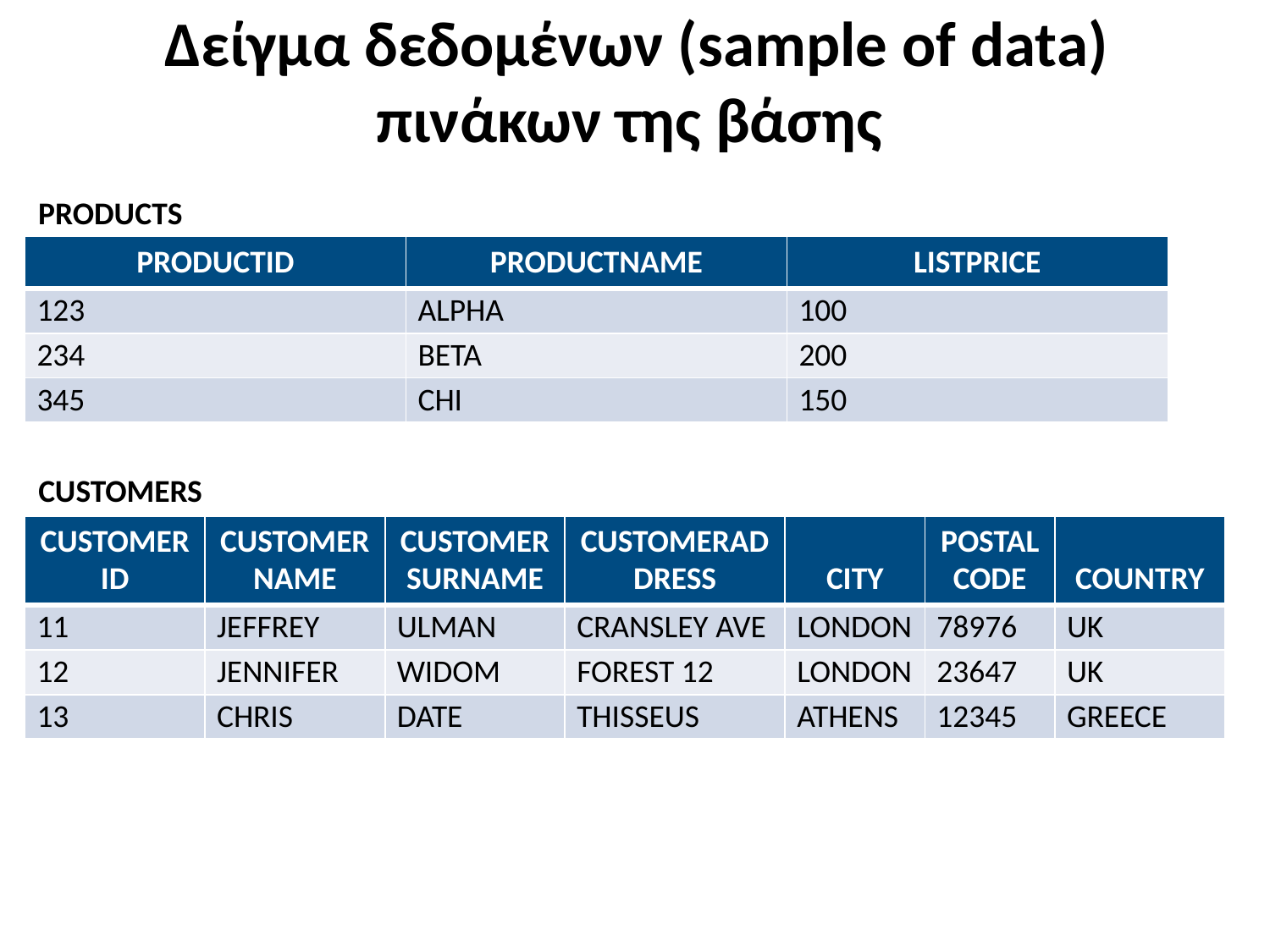

# Δείγμα δεδομένων (sample of data) πινάκων της βάσης
PRODUCTS
| PRODUCTID | PRODUCTNAME | LISTPRICE |
| --- | --- | --- |
| 123 | ALPHA | 100 |
| 234 | BETA | 200 |
| 345 | CHI | 150 |
CUSTOMERS
| CUSTOMERID | CUSTOMERNAME | CUSTOMERSURNAME | CUSTOMERADDRESS | CITY | POSTALCODE | COUNTRY |
| --- | --- | --- | --- | --- | --- | --- |
| 11 | JEFFREY | ULMAN | CRANSLEY AVE | LONDON | 78976 | UK |
| 12 | JENNIFER | WIDOM | FOREST 12 | LONDON | 23647 | UK |
| 13 | CHRIS | DATE | THISSEUS | ATHENS | 12345 | GREECE |